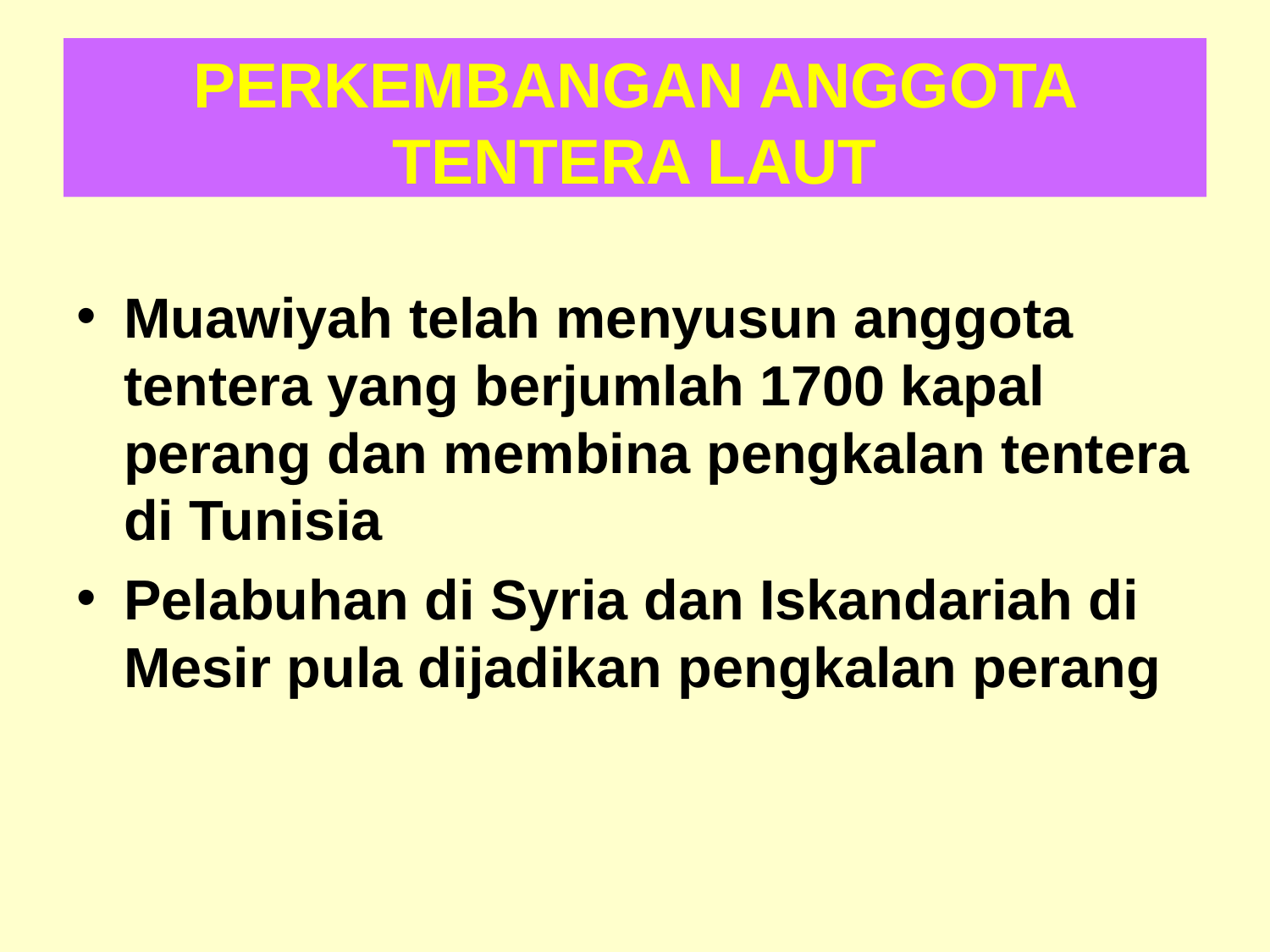

# PERKEMBANGAN ANGGOTA TENTERA LAUT
Muawiyah telah menyusun anggota tentera yang berjumlah 1700 kapal perang dan membina pengkalan tentera di Tunisia
Pelabuhan di Syria dan Iskandariah di Mesir pula dijadikan pengkalan perang